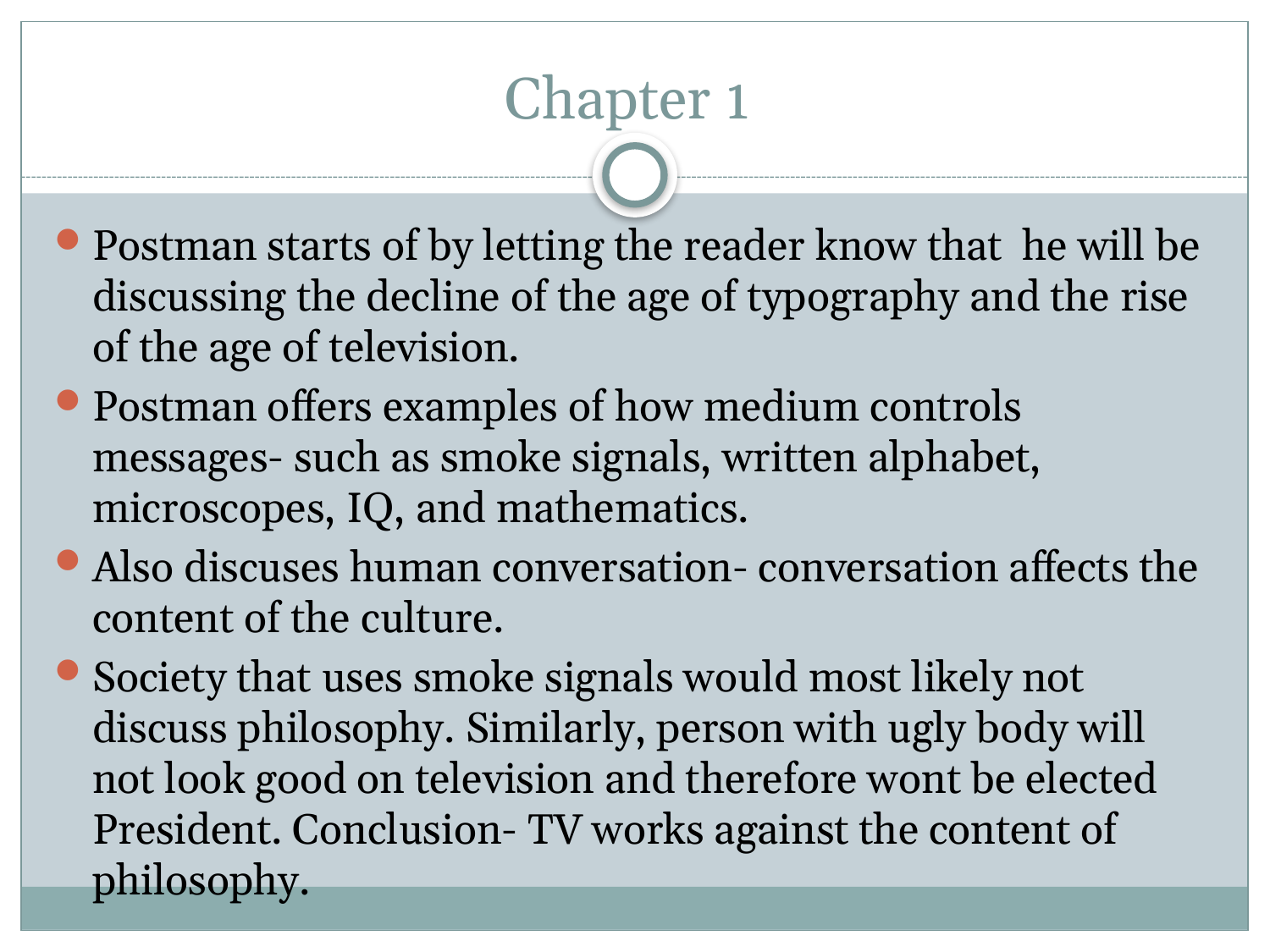

# Chapter 1
Postman starts of by letting the reader know that  he will be discussing the decline of the age of typography and the rise of the age of television.
Postman offers examples of how medium controls messages- such as smoke signals, written alphabet, microscopes, IQ, and mathematics.
Also discuses human conversation- conversation affects the content of the culture.
Society that uses smoke signals would most likely not discuss philosophy. Similarly, person with ugly body will not look good on television and therefore wont be elected President. Conclusion- TV works against the content of philosophy.